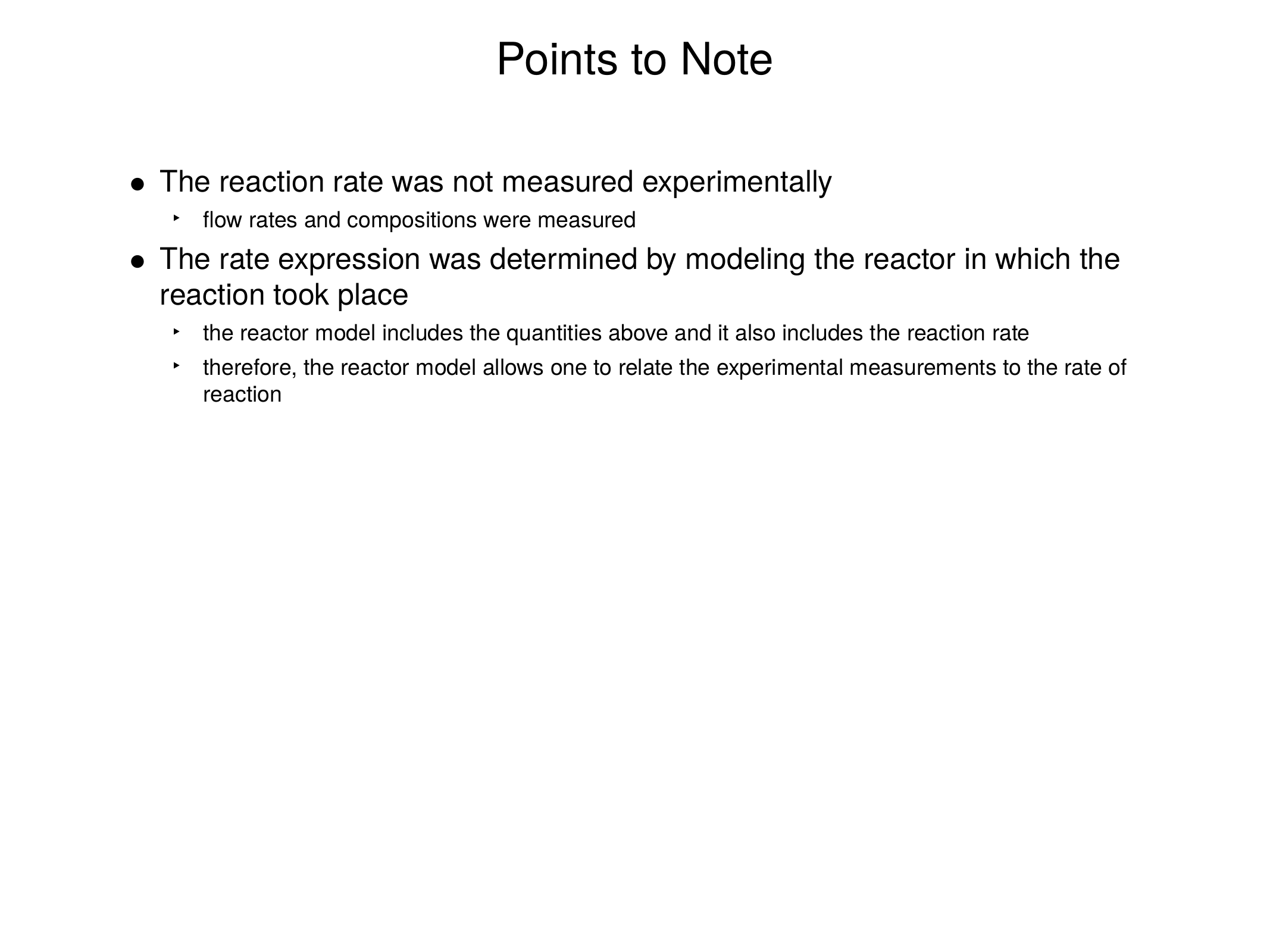

# Points to Note
The reaction rate was not measured experimentally
flow rates and compositions were measured
The rate expression was determined by modeling the reactor in which the reaction took place
the reactor model includes the quantities above and it also includes the reaction rate
therefore, the reactor model allows one to relate the experimental measurements to the rate of reaction